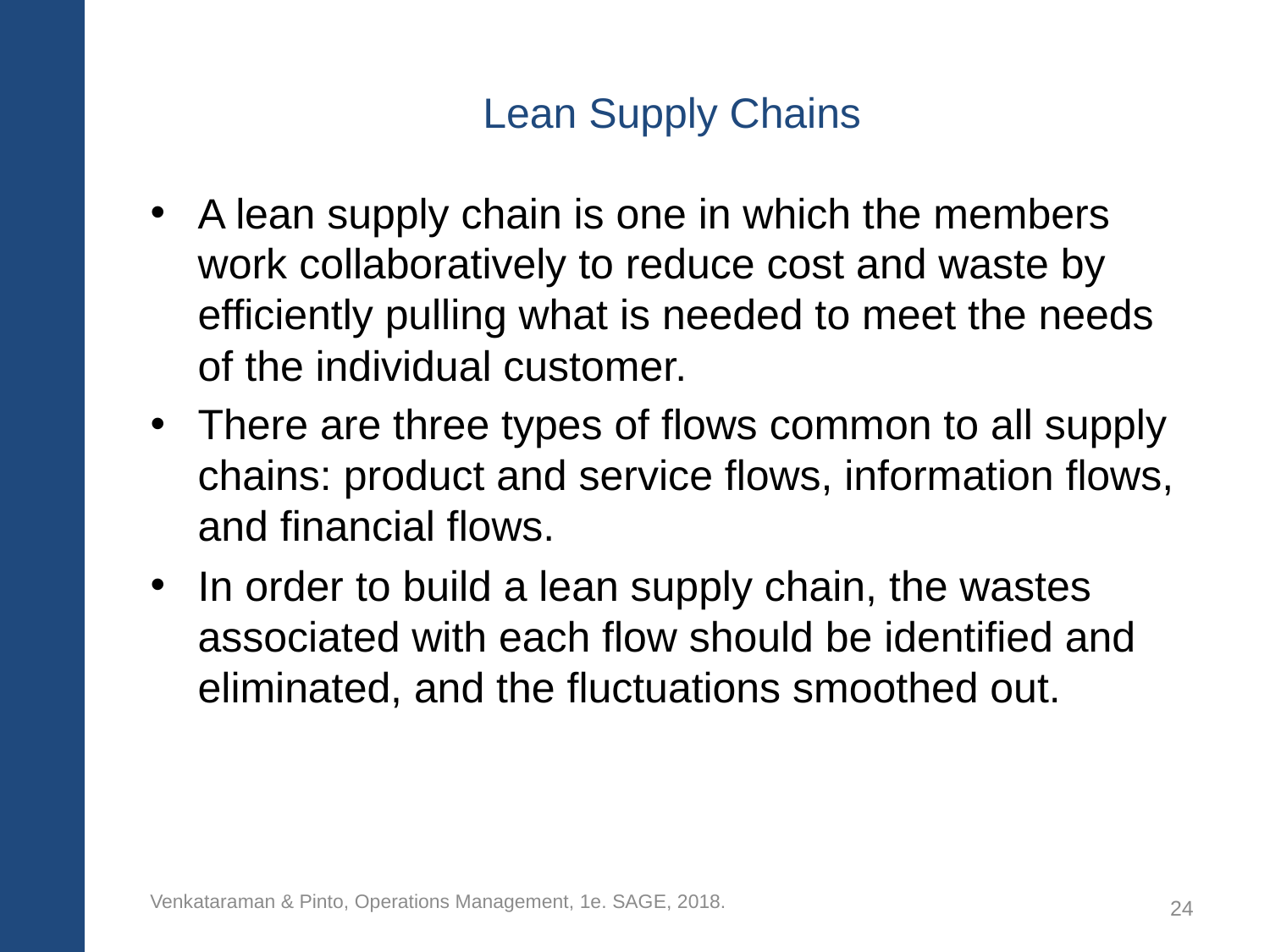

# Lean Supply Chains
A lean supply chain is one in which the members work collaboratively to reduce cost and waste by efficiently pulling what is needed to meet the needs of the individual customer.
There are three types of flows common to all supply chains: product and service flows, information flows, and financial flows.
In order to build a lean supply chain, the wastes associated with each flow should be identified and eliminated, and the fluctuations smoothed out.
Venkataraman & Pinto, Operations Management, 1e. SAGE, 2018.
24